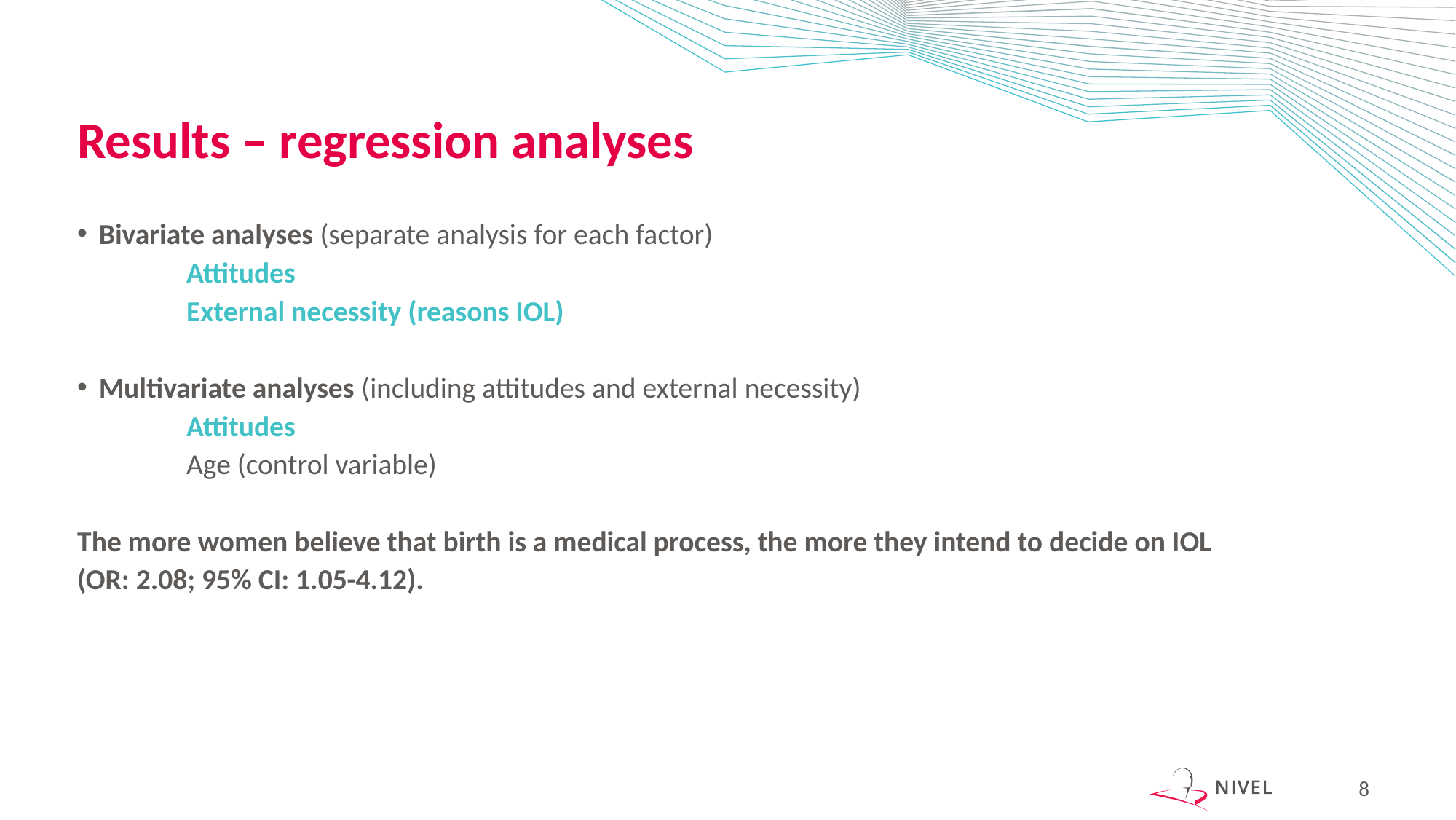

# Results – regression analyses
Bivariate analyses (separate analysis for each factor)
	Attitudes
	External necessity (reasons IOL)

Multivariate analyses (including attitudes and external necessity)
	Attitudes
	Age (control variable)

The more women believe that birth is a medical process, the more they intend to decide on IOL
(OR: 2.08; 95% CI: 1.05-4.12).

8